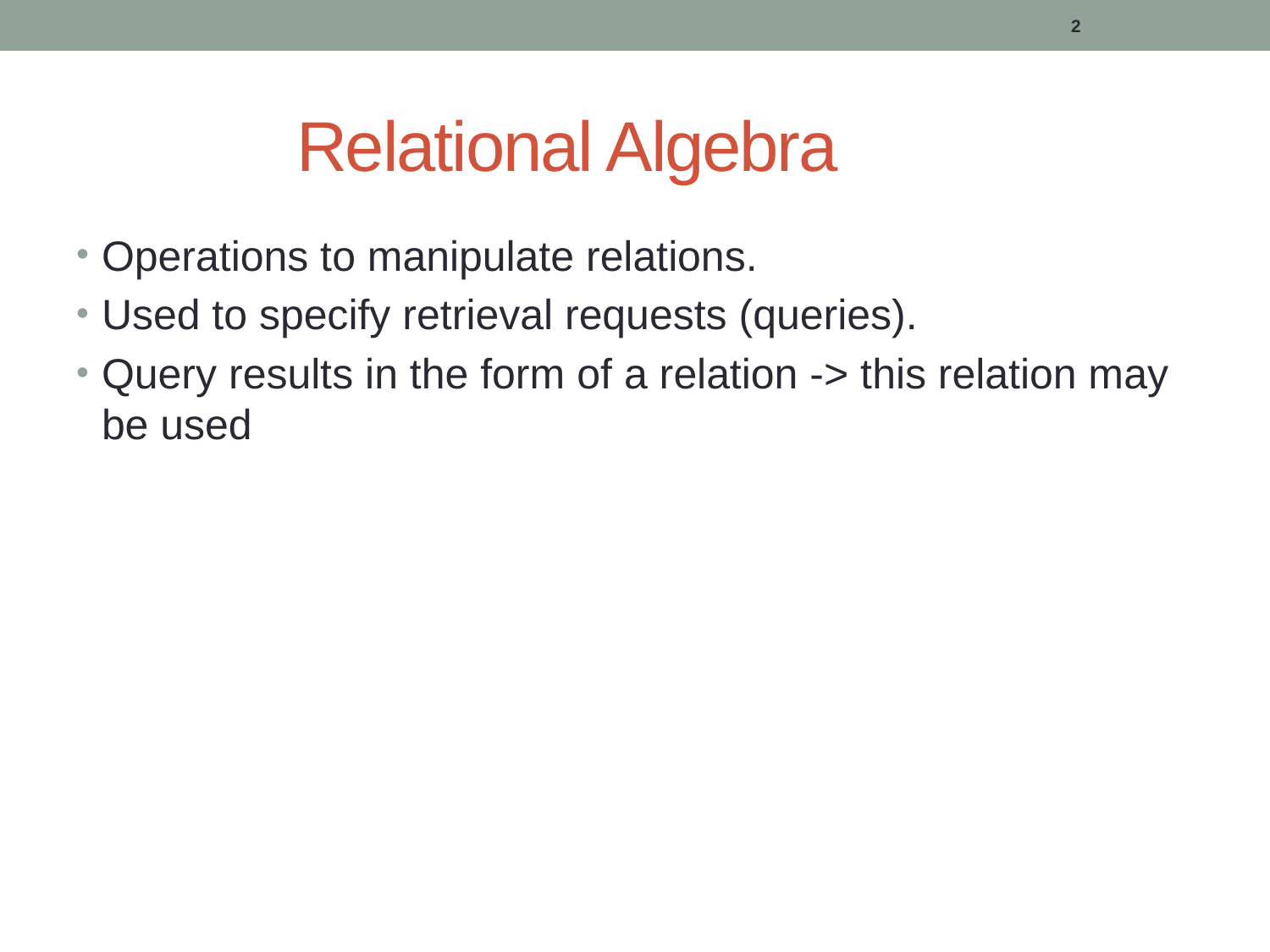

2
# Relational Algebra
Operations to manipulate relations.
Used to specify retrieval requests (queries).
Query results in the form of a relation -> this relation may be used